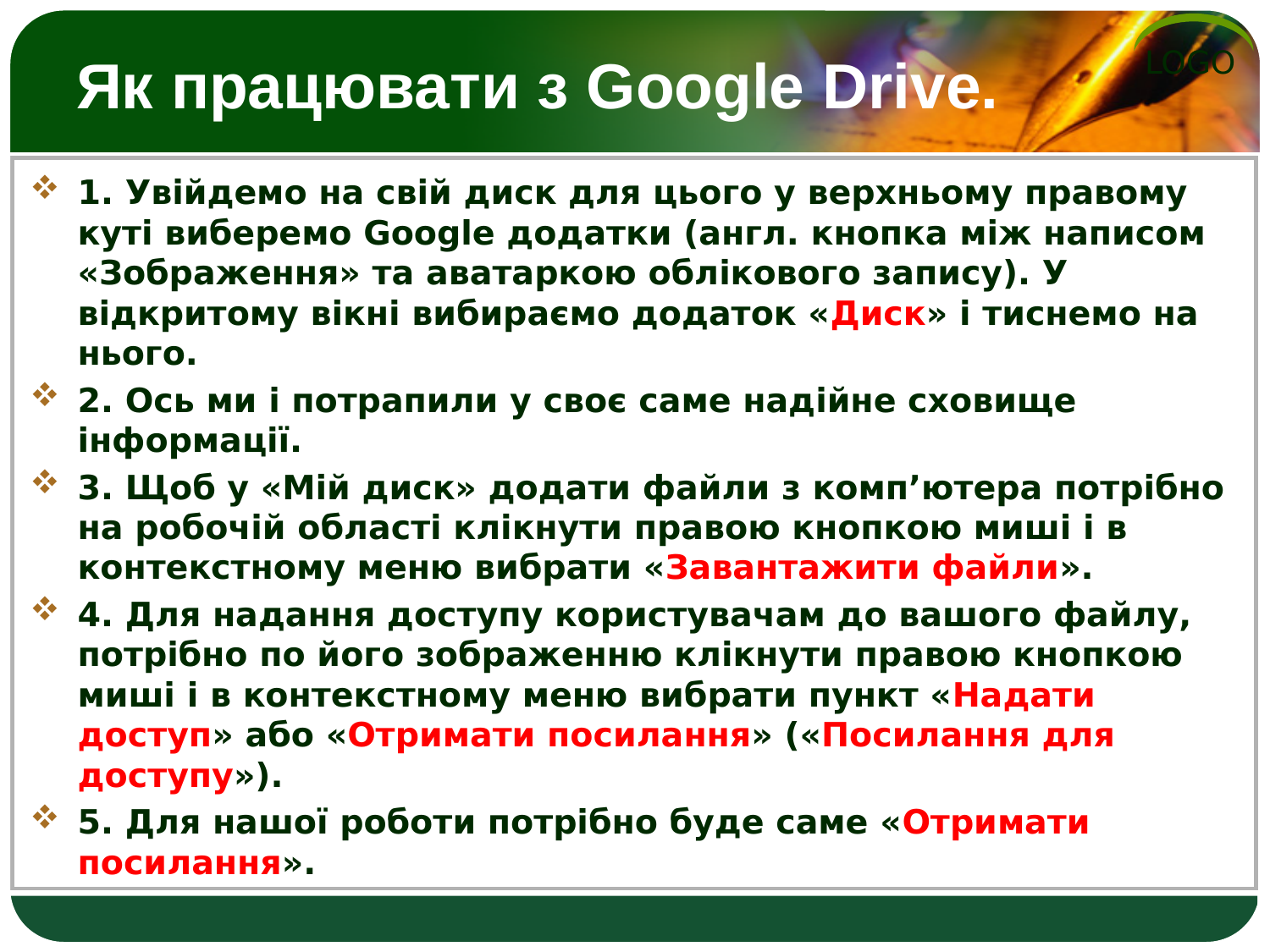

# Як працювати з Google Drive.
1. Увійдемо на свій диск для цього у верхньому правому куті виберемо Google додатки (англ. кнопка між написом «Зображення» та аватаркою облікового запису). У відкритому вікні вибираємо додаток «Диск» і тиснемо на нього.
2. Ось ми і потрапили у своє саме надійне сховище інформації.
3. Щоб у «Мій диск» додати файли з комп’ютера потрібно на робочій області клікнути правою кнопкою миші і в контекстному меню вибрати «Завантажити файли».
4. Для надання доступу користувачам до вашого файлу, потрібно по його зображенню клікнути правою кнопкою миші і в контекстному меню вибрати пункт «Надати доступ» або «Отримати посилання» («Посилання для доступу»).
5. Для нашої роботи потрібно буде саме «Отримати посилання».